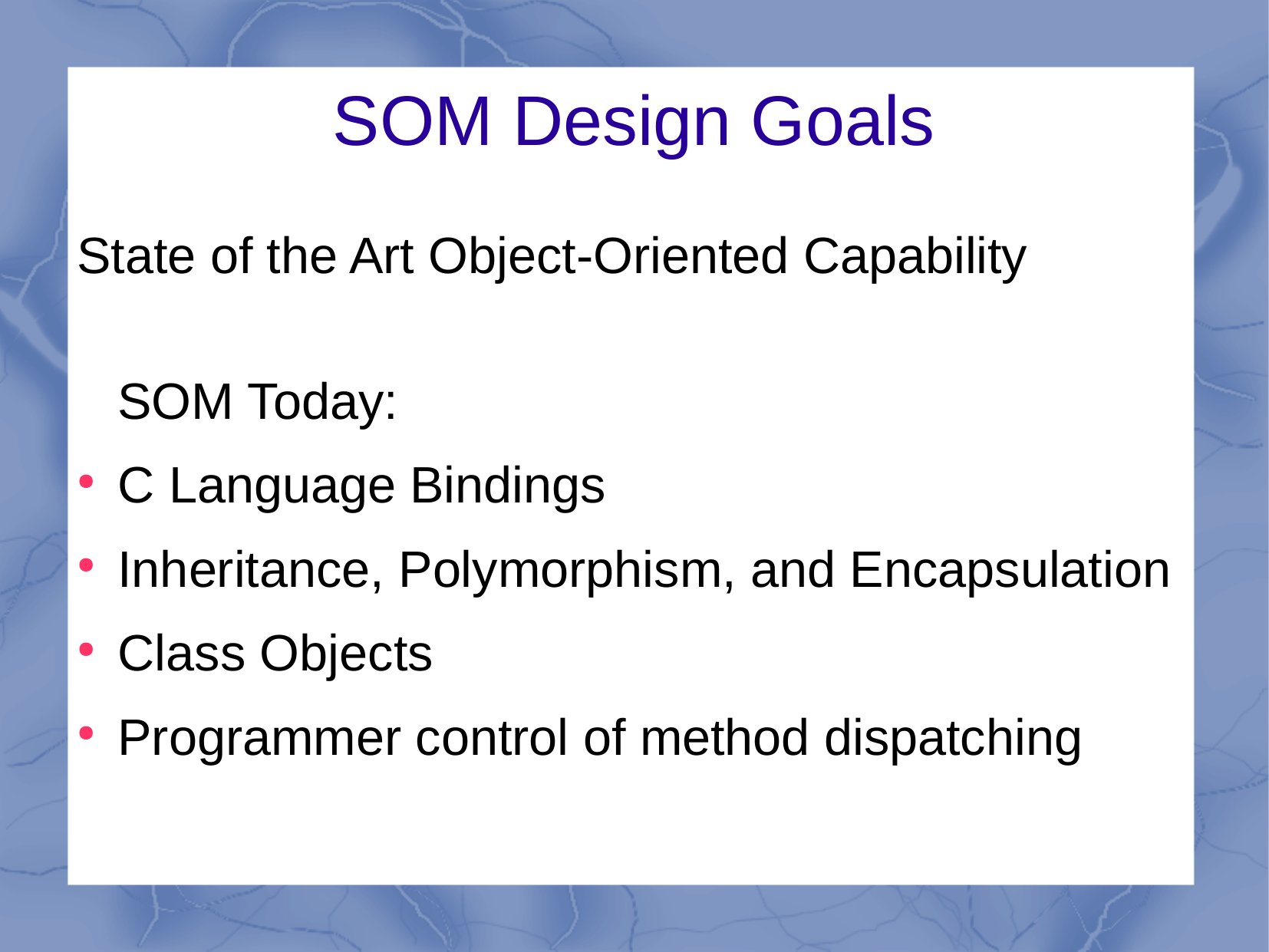

SOM Design Goals
State of the Art Object-Oriented Capability
SOM Today:
C Language Bindings
Inheritance, Polymorphism, and Encapsulation
Class Objects
Programmer control of method dispatching